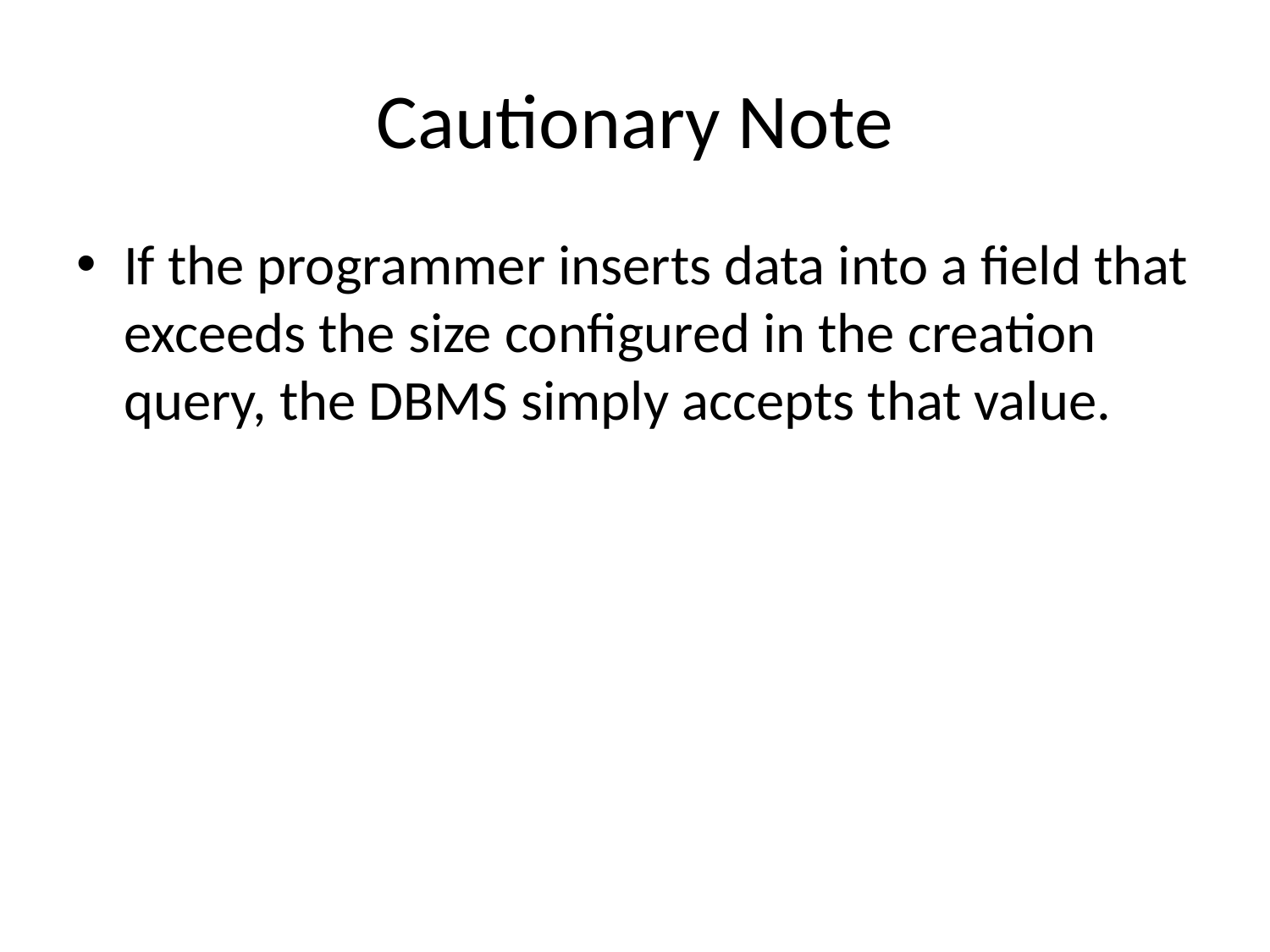

# Cautionary Note
If the programmer inserts data into a field that exceeds the size configured in the creation query, the DBMS simply accepts that value.